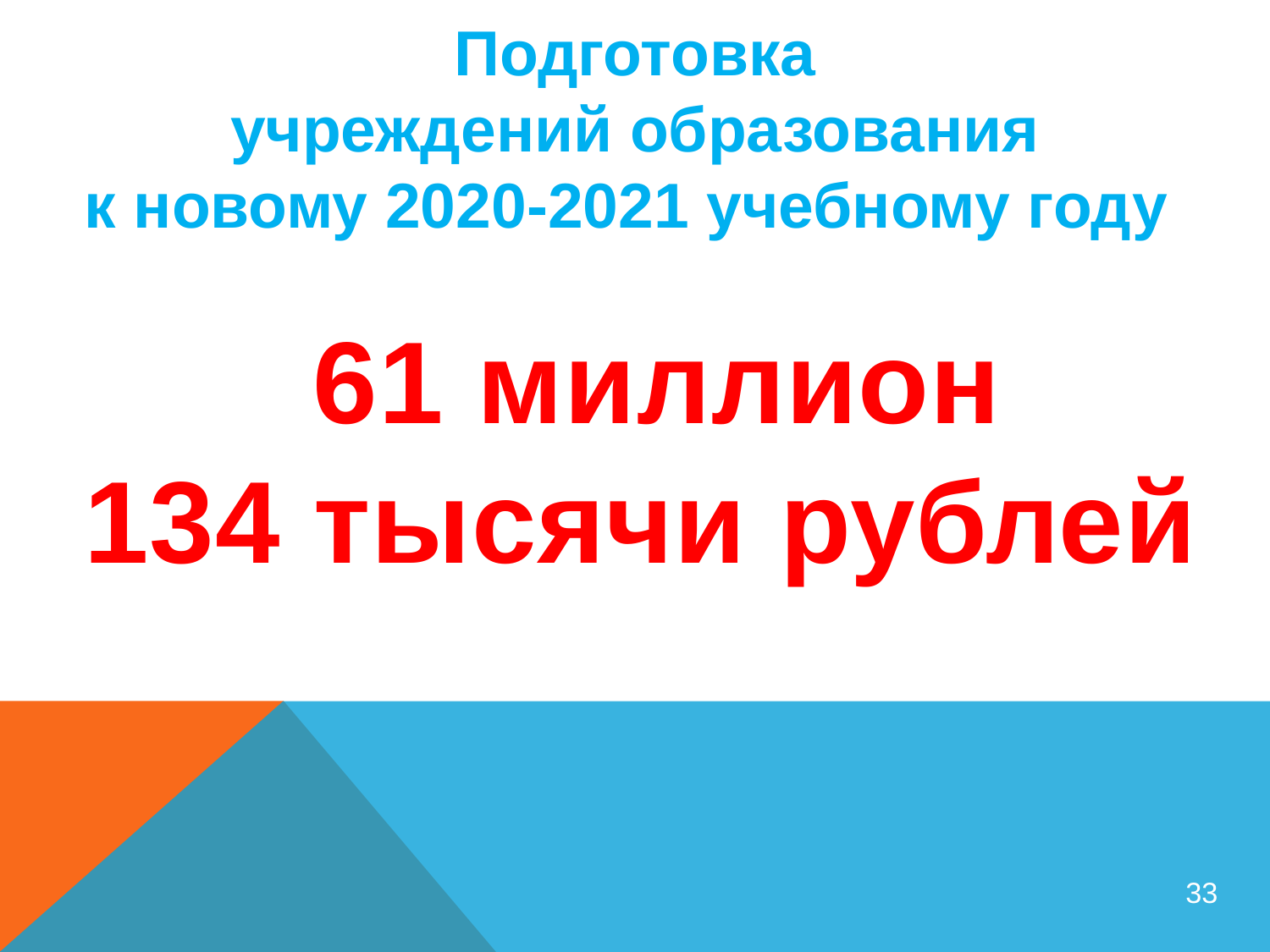

Подготовка
учреждений образования
к новому 2020-2021 учебному году
61 миллион
134 тысячи рублей
33